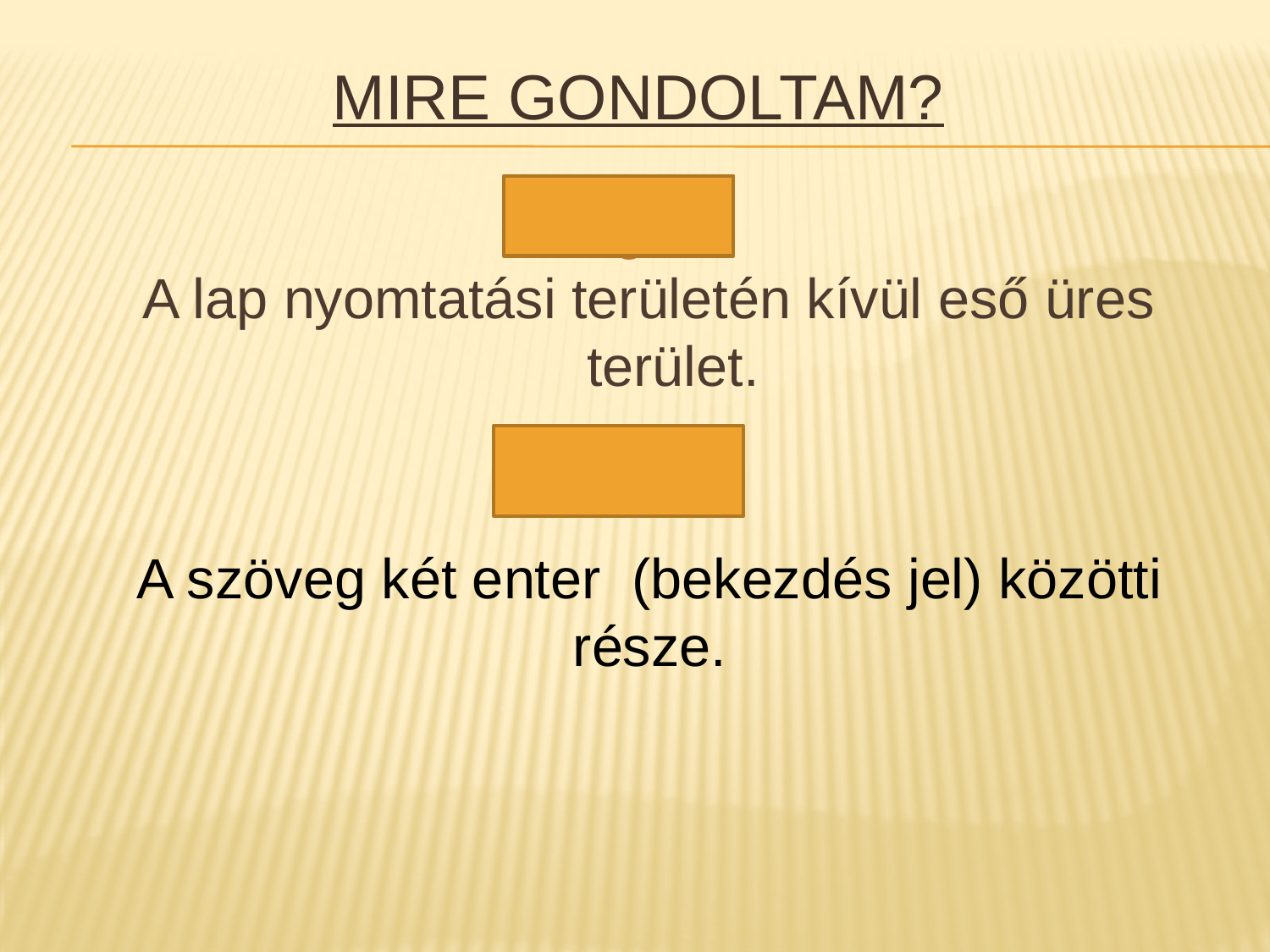

# Mire gondoltam?

Margó
A lap nyomtatási területén kívül eső üres terület.

Bekezdés
A szöveg két enter  (bekezdés jel) közötti része.